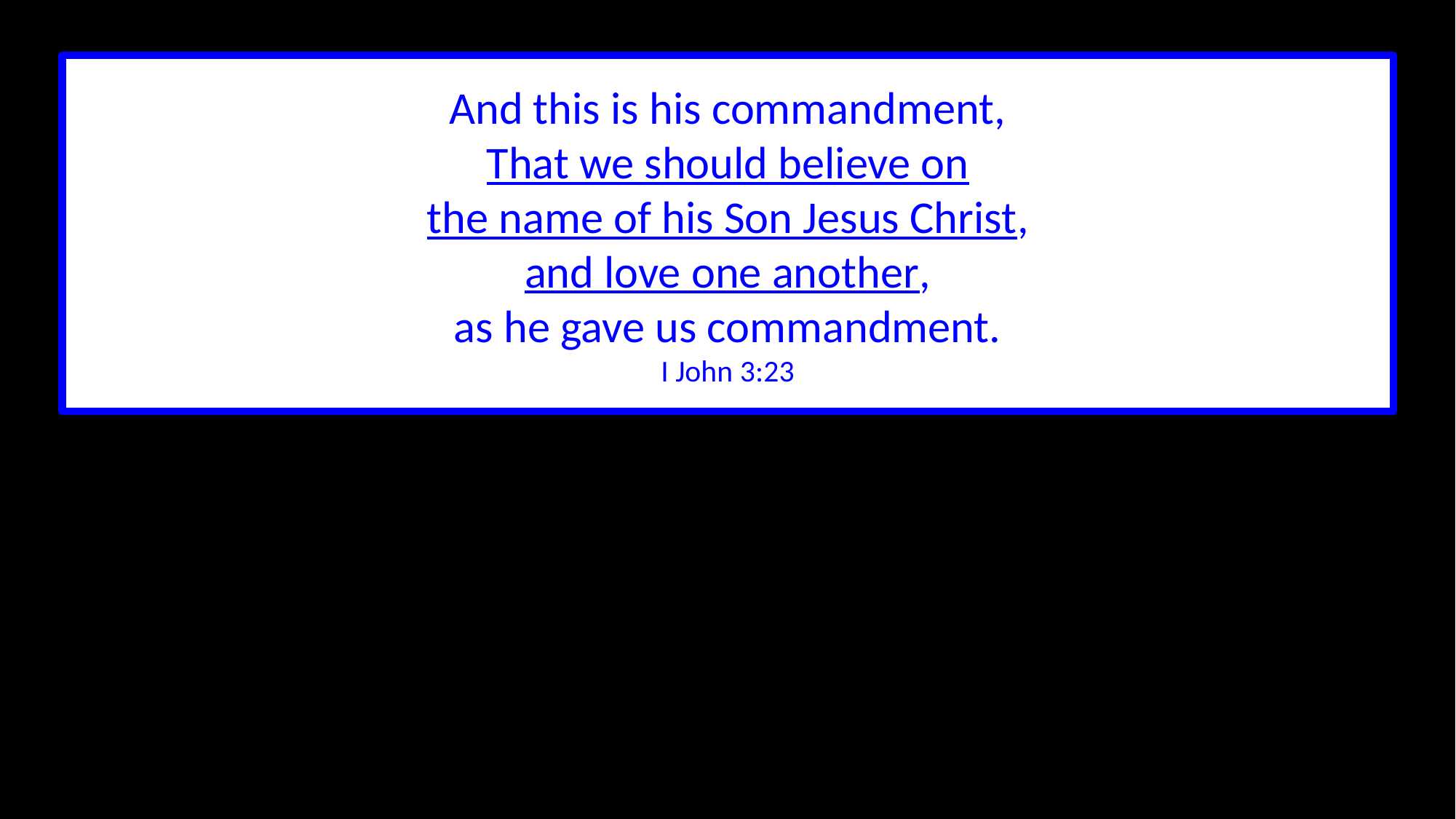

And this is his commandment,
That we should believe on
the name of his Son Jesus Christ,
and love one another,
as he gave us commandment.
I John 3:23